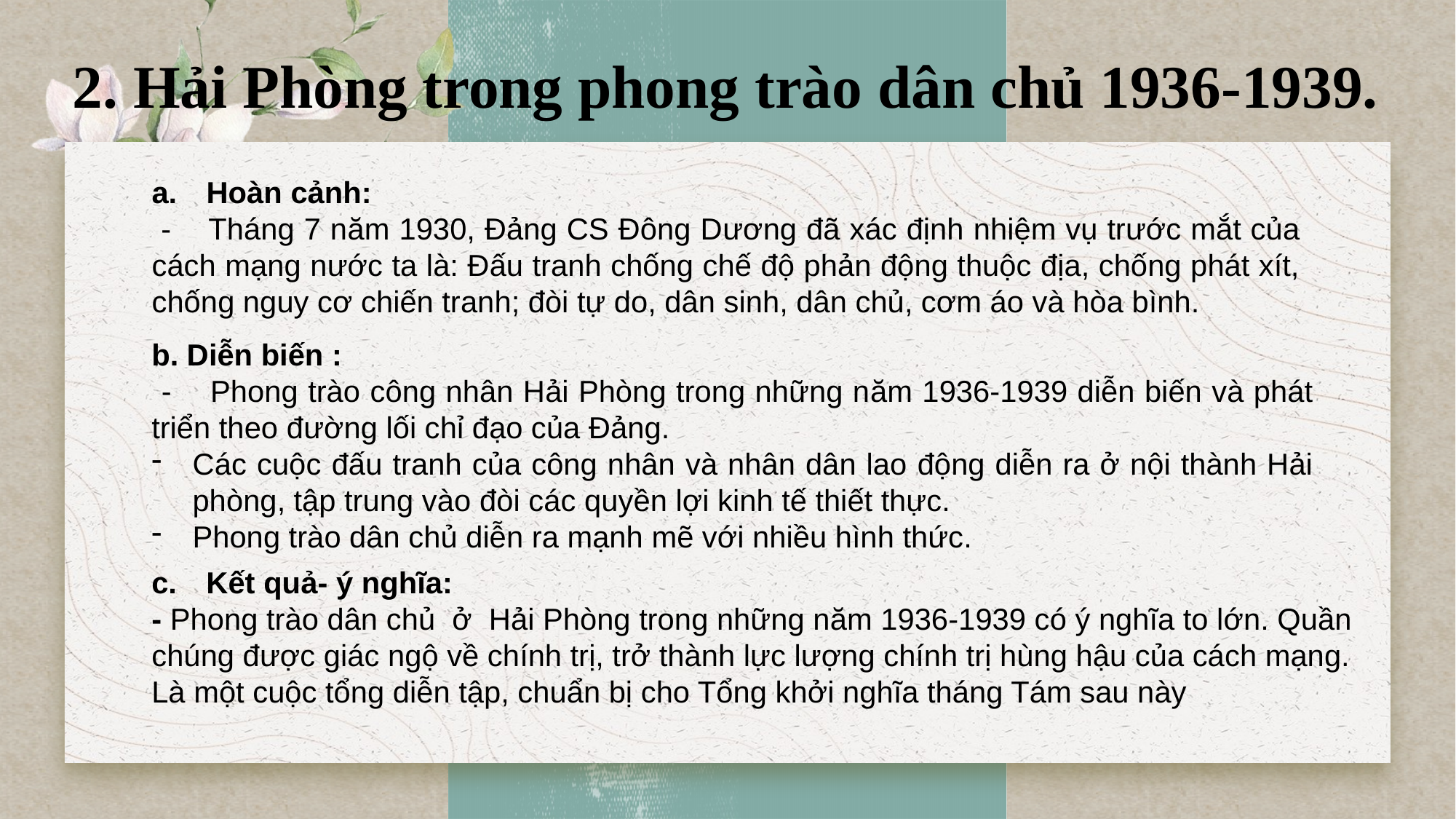

2. Hải Phòng trong phong trào dân chủ 1936-1939.
Hoàn cảnh:
 -    Tháng 7 năm 1930, Đảng CS Đông Dương đã xác định nhiệm vụ trước mắt của cách mạng nước ta là: Đấu tranh chống chế độ phản động thuộc địa, chống phát xít, chống nguy cơ chiến tranh; đòi tự do, dân sinh, dân chủ, cơm áo và hòa bình.

b. Diễn biến :
 -    Phong trào công nhân Hải Phòng trong những năm 1936-1939 diễn biến và phát triển theo đường lối chỉ đạo của Đảng.
Các cuộc đấu tranh của công nhân và nhân dân lao động diễn ra ở nội thành Hải phòng, tập trung vào đòi các quyền lợi kinh tế thiết thực.
Phong trào dân chủ diễn ra mạnh mẽ với nhiều hình thức.

Kết quả- ý nghĩa:
- Phong trào dân chủ  ở  Hải Phòng trong những năm 1936-1939 có ý nghĩa to lớn. Quần chúng được giác ngộ về chính trị, trở thành lực lượng chính trị hùng hậu của cách mạng. Là một cuộc tổng diễn tập, chuẩn bị cho Tổng khởi nghĩa tháng Tám sau này